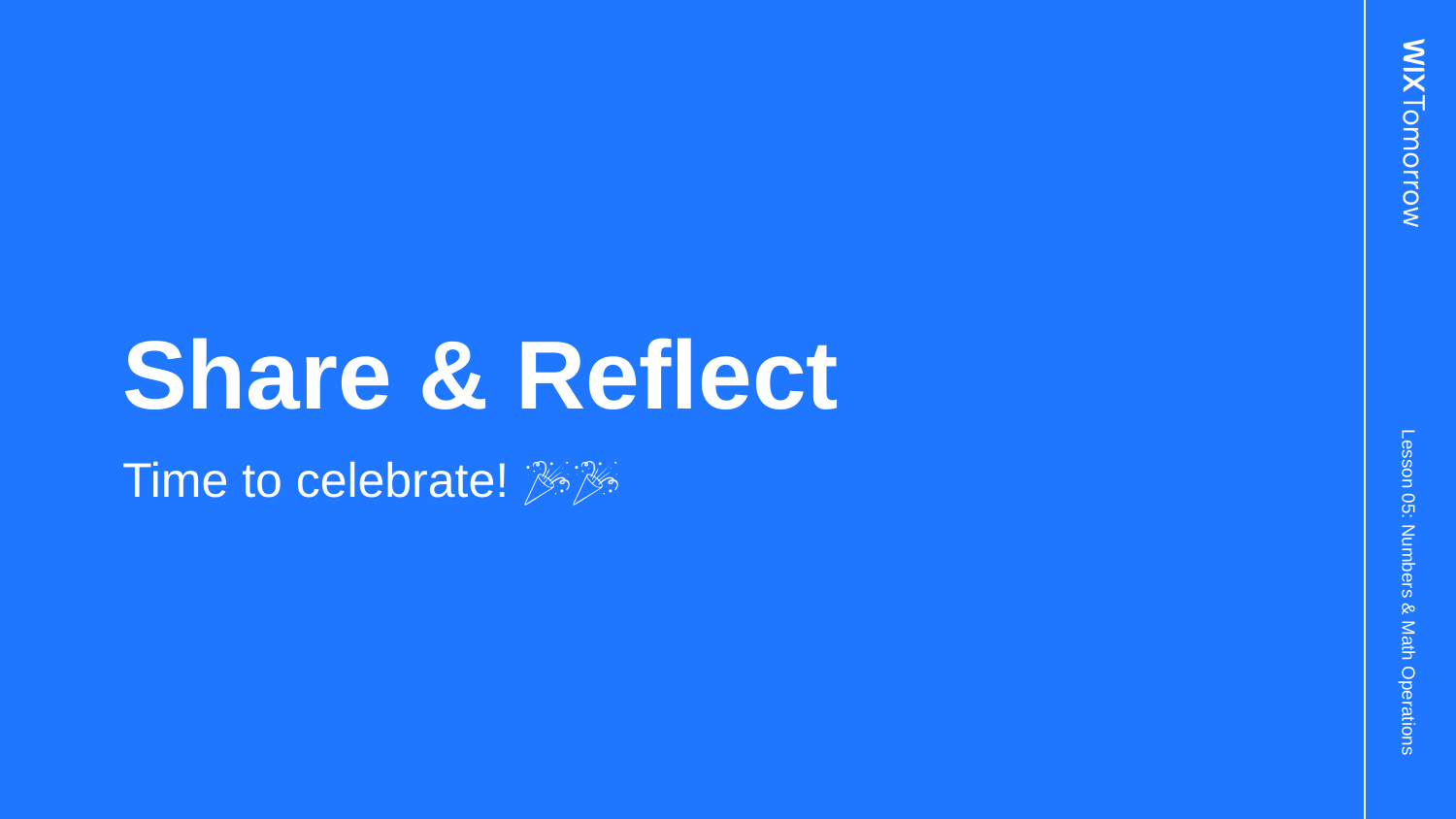

# Share & Reflect
Time to celebrate! 🎉🎉